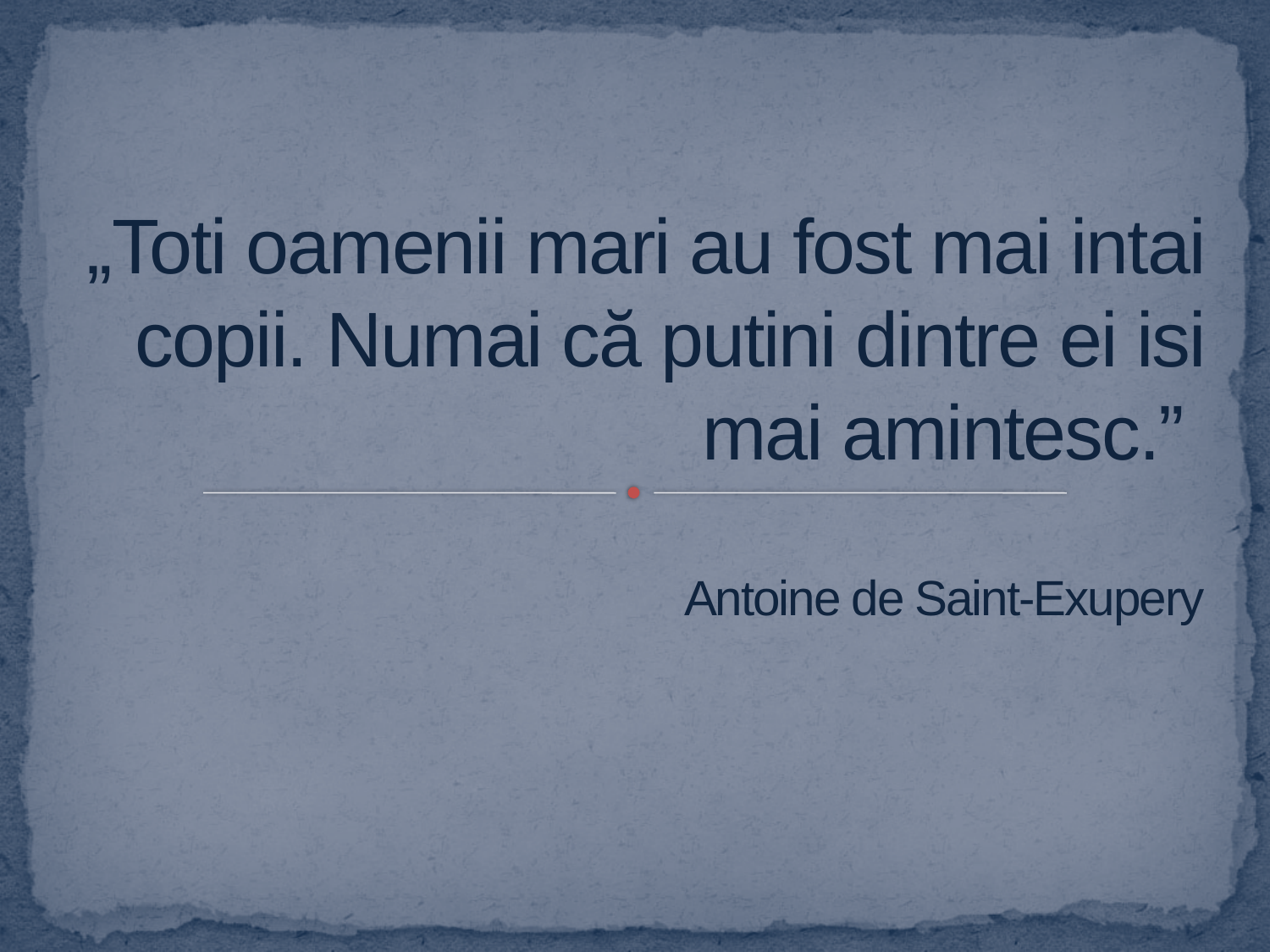

# „Toti oamenii mari au fost mai intai copii. Numai că putini dintre ei isi mai amintesc.” Antoine de Saint-Exupery